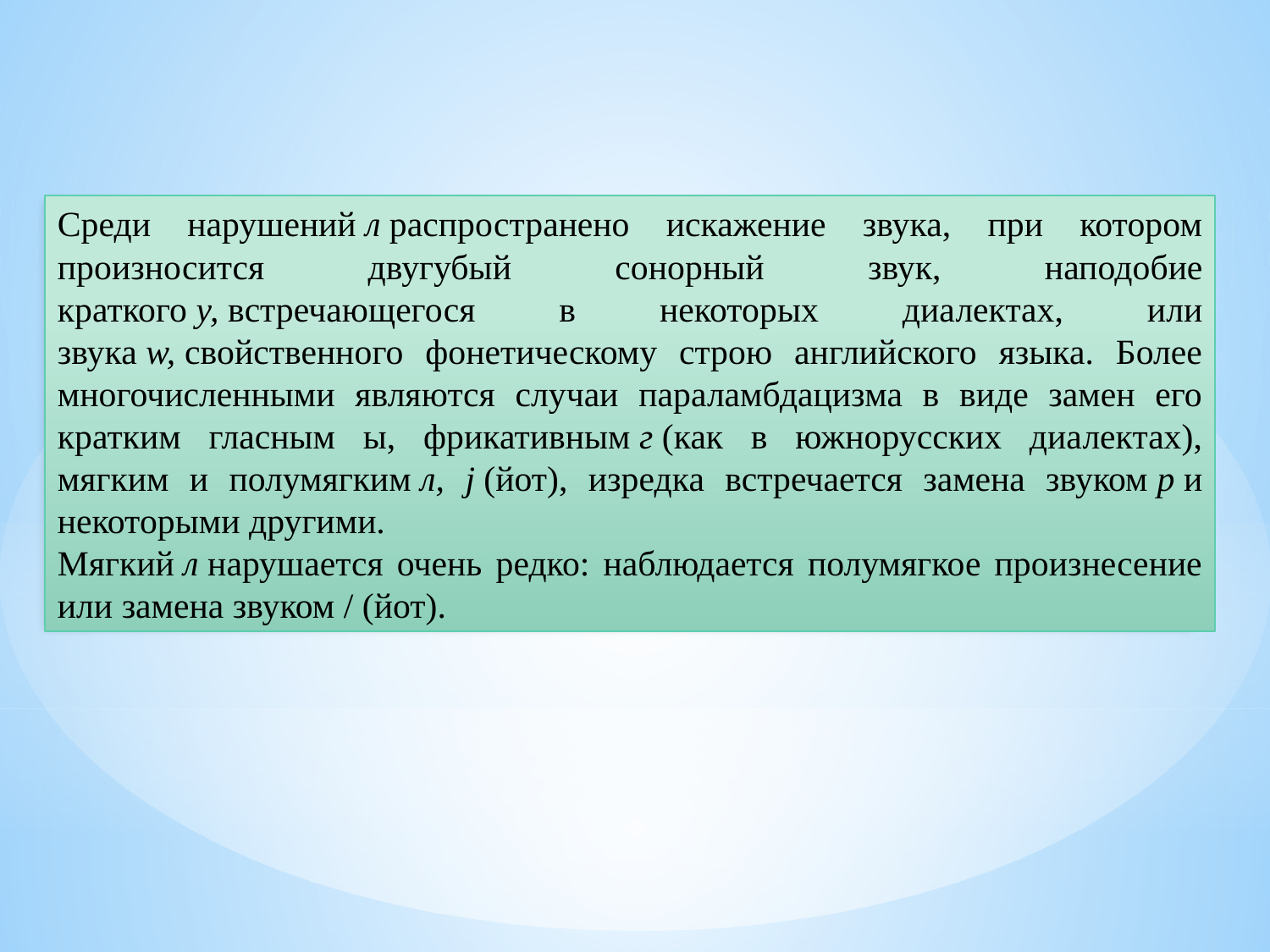

Среди нарушений л распространено искажение звука, при котором произносится двугубый сонорный звук, наподобие краткого у, встречающегося в некоторых диалектах, или звука w, свойственного фонетическому строю английского языка. Более многочисленными являются случаи параламбдацизма в виде замен его кратким гласным ы, фрикативным г (как в южнорусских диалектах), мягким и полумягким л, j (йот), изредка встречается замена звуком р и некоторыми другими.
Мягкий л нарушается очень редко: наблюдается полумягкое произнесение или замена звуком / (йот).